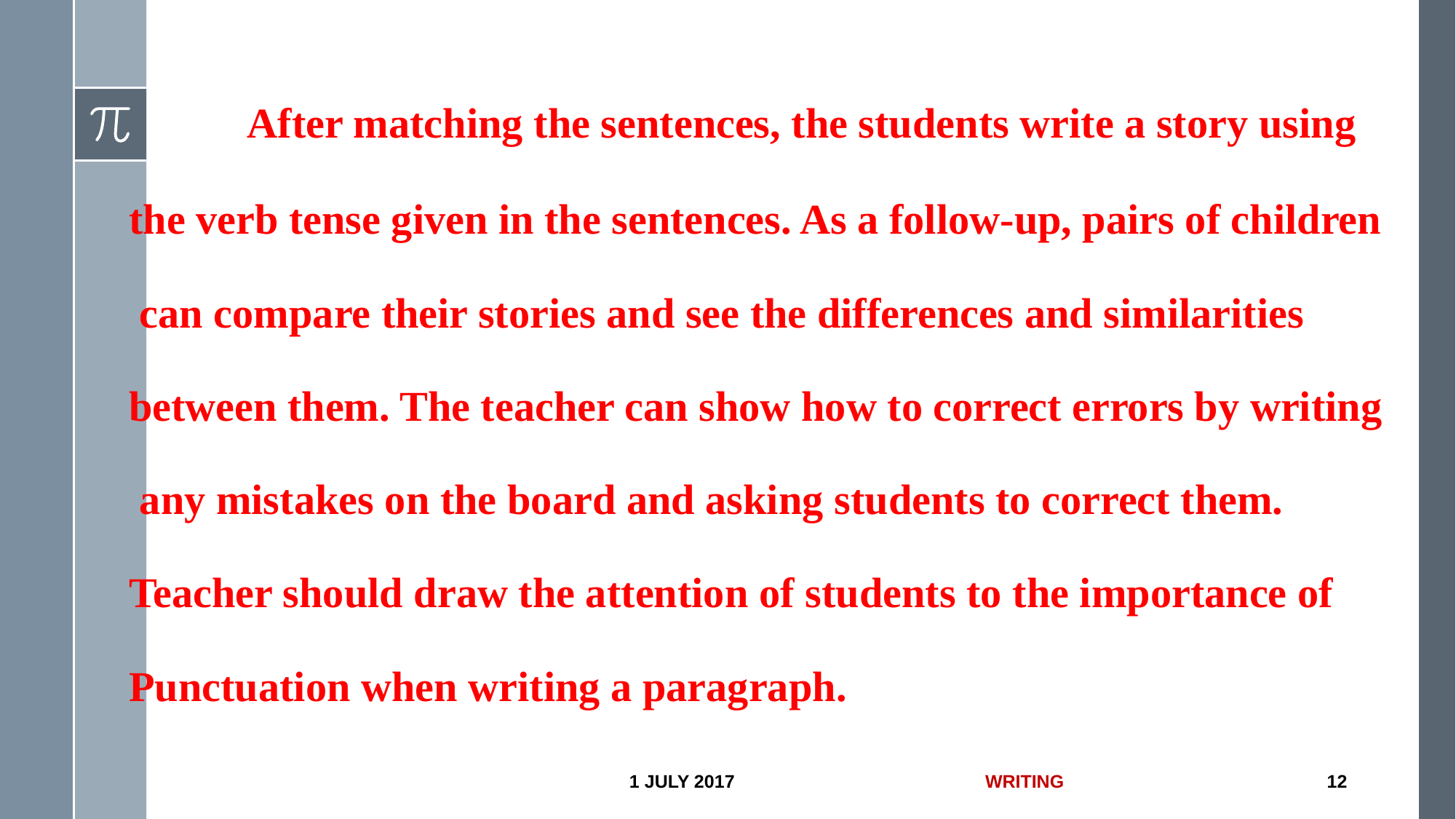

After matching the sentences, the students write a story using
the verb tense given in the sentences. As a follow-up, pairs of children
 can compare their stories and see the differences and similarities
between them. The teacher can show how to correct errors by writing
 any mistakes on the board and asking students to correct them.
Teacher should draw the attention of students to the importance of
Punctuation when writing a paragraph.
1 July 2017
Writing
12